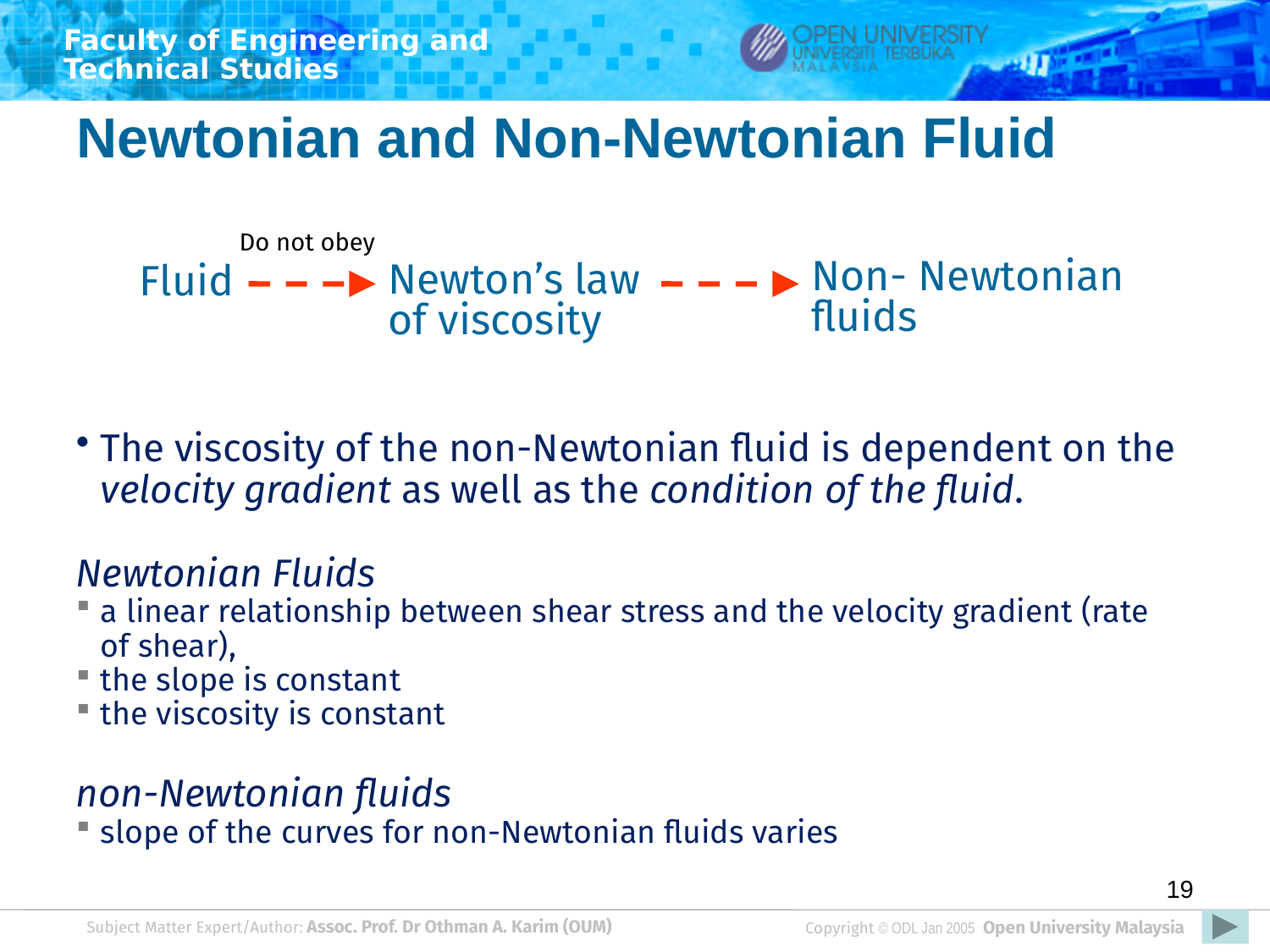

# Newtonian and Non-Newtonian Fluid
Do not obey
Non- Newtonian
fluids
Newton’s law
of viscosity
Fluid

The viscosity of the non-Newtonian fluid is dependent on the velocity gradient as well as the condition of the fluid.

Newtonian Fluids
a linear relationship between shear stress and the velocity gradient (rate of shear),
the slope is constant
the viscosity is constant

non-Newtonian fluids
slope of the curves for non-Newtonian fluids varies
19
Copyright © ODL Jan 2005  Open University Malaysia